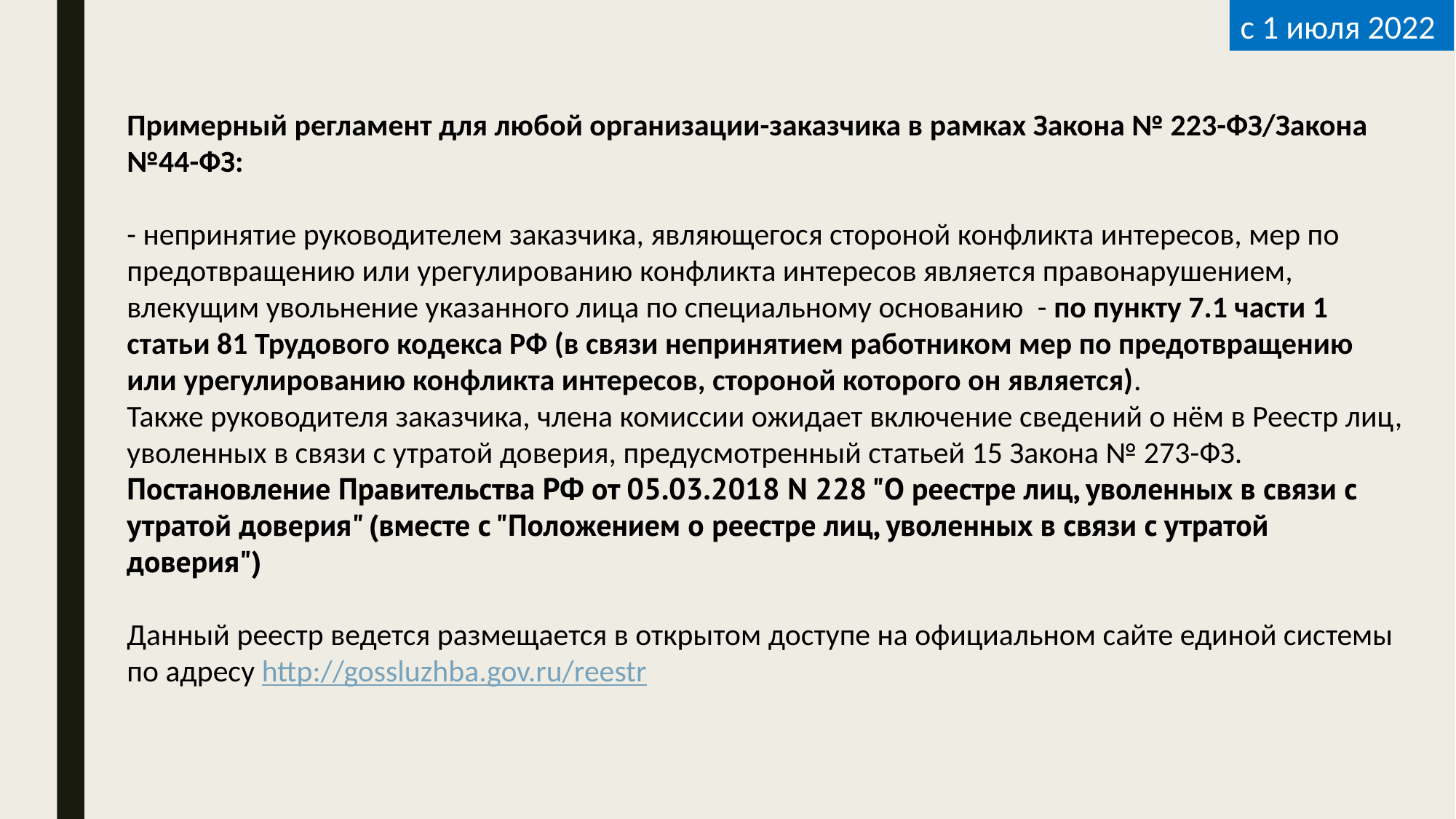

с 1 июля 2022
Примерный регламент для любой организации-заказчика в рамках Закона № 223-ФЗ/Закона №44-ФЗ:

- непринятие руководителем заказчика, являющегося стороной конфликта интересов, мер по предотвращению или урегулированию конфликта интересов является правонарушением, влекущим увольнение указанного лица по специальному основанию  - по пункту 7.1 части 1 статьи 81 Трудового кодекса РФ (в связи непринятием работником мер по предотвращению или урегулированию конфликта интересов, стороной которого он является).
Также руководителя заказчика, члена комиссии ожидает включение сведений о нём в Реестр лиц, уволенных в связи с утратой доверия, предусмотренный статьей 15 Закона № 273-ФЗ.
Постановление Правительства РФ от 05.03.2018 N 228 "О реестре лиц, уволенных в связи с утратой доверия" (вместе с "Положением о реестре лиц, уволенных в связи с утратой доверия")

Данный реестр ведется размещается в открытом доступе на официальном сайте единой системы по адресу http://gossluzhba.gov.ru/reestr